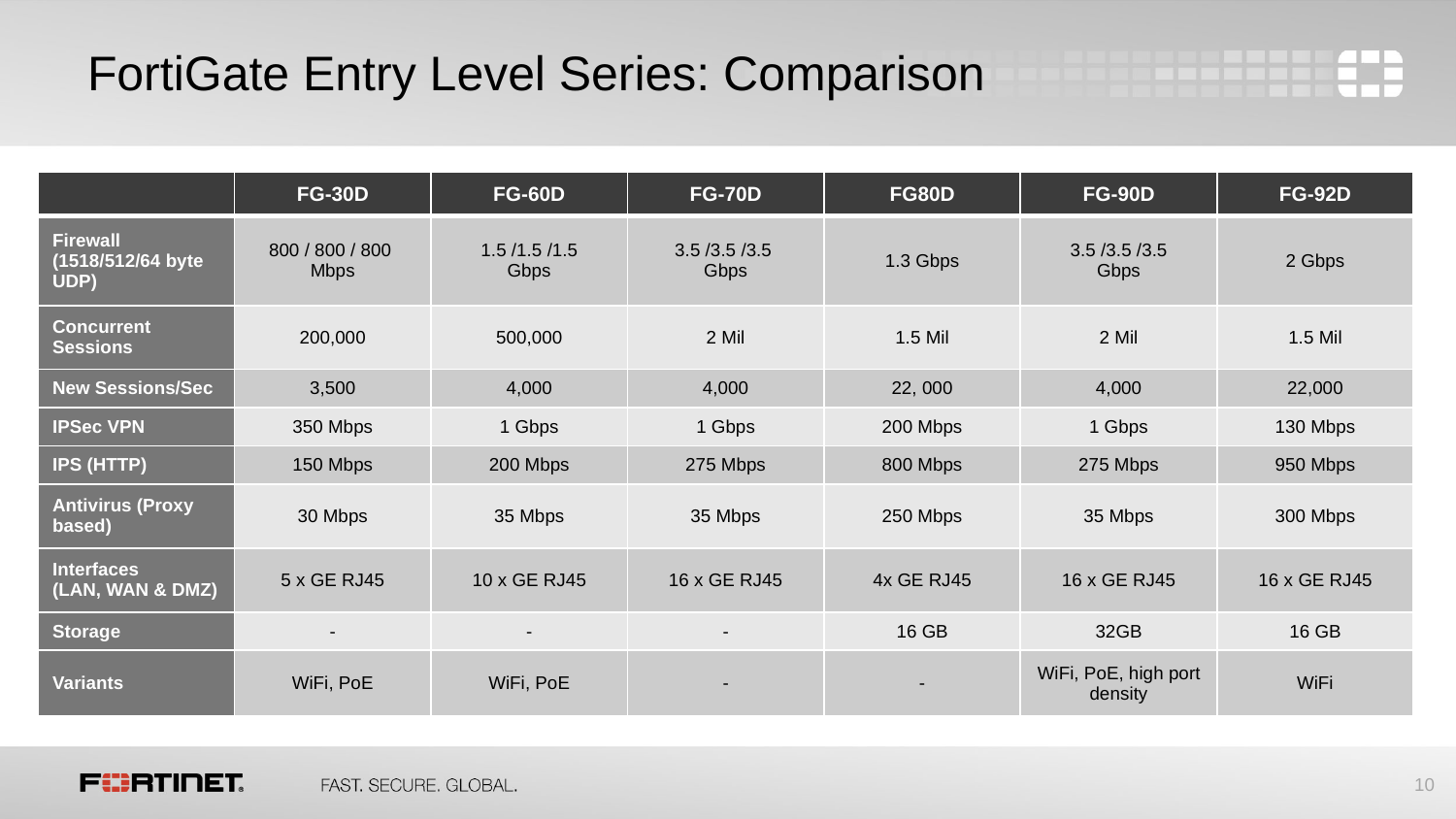

# FortiGate Entry Level Series: Comparison
|  | FG-30D | FG-60D | FG-70D | FG80D | FG-90D | FG-92D |
| --- | --- | --- | --- | --- | --- | --- |
| Firewall (1518/512/64 byte UDP) | 800 / 800 / 800 Mbps | 1.5 /1.5 /1.5 Gbps | 3.5 /3.5 /3.5 Gbps | 1.3 Gbps | 3.5 /3.5 /3.5 Gbps | 2 Gbps |
| Concurrent Sessions | 200,000 | 500,000 | 2 Mil | 1.5 Mil | 2 Mil | 1.5 Mil |
| New Sessions/Sec | 3,500 | 4,000 | 4,000 | 22, 000 | 4,000 | 22,000 |
| IPSec VPN | 350 Mbps | 1 Gbps | 1 Gbps | 200 Mbps | 1 Gbps | 130 Mbps |
| IPS (HTTP) | 150 Mbps | 200 Mbps | 275 Mbps | 800 Mbps | 275 Mbps | 950 Mbps |
| Antivirus (Proxy based) | 30 Mbps | 35 Mbps | 35 Mbps | 250 Mbps | 35 Mbps | 300 Mbps |
| Interfaces (LAN, WAN & DMZ) | 5 x GE RJ45 | 10 x GE RJ45 | 16 x GE RJ45 | 4x GE RJ45 | 16 x GE RJ45 | 16 x GE RJ45 |
| Storage | - | - | - | 16 GB | 32GB | 16 GB |
| Variants | WiFi, PoE | WiFi, PoE | - | - | WiFi, PoE, high port density | WiFi |